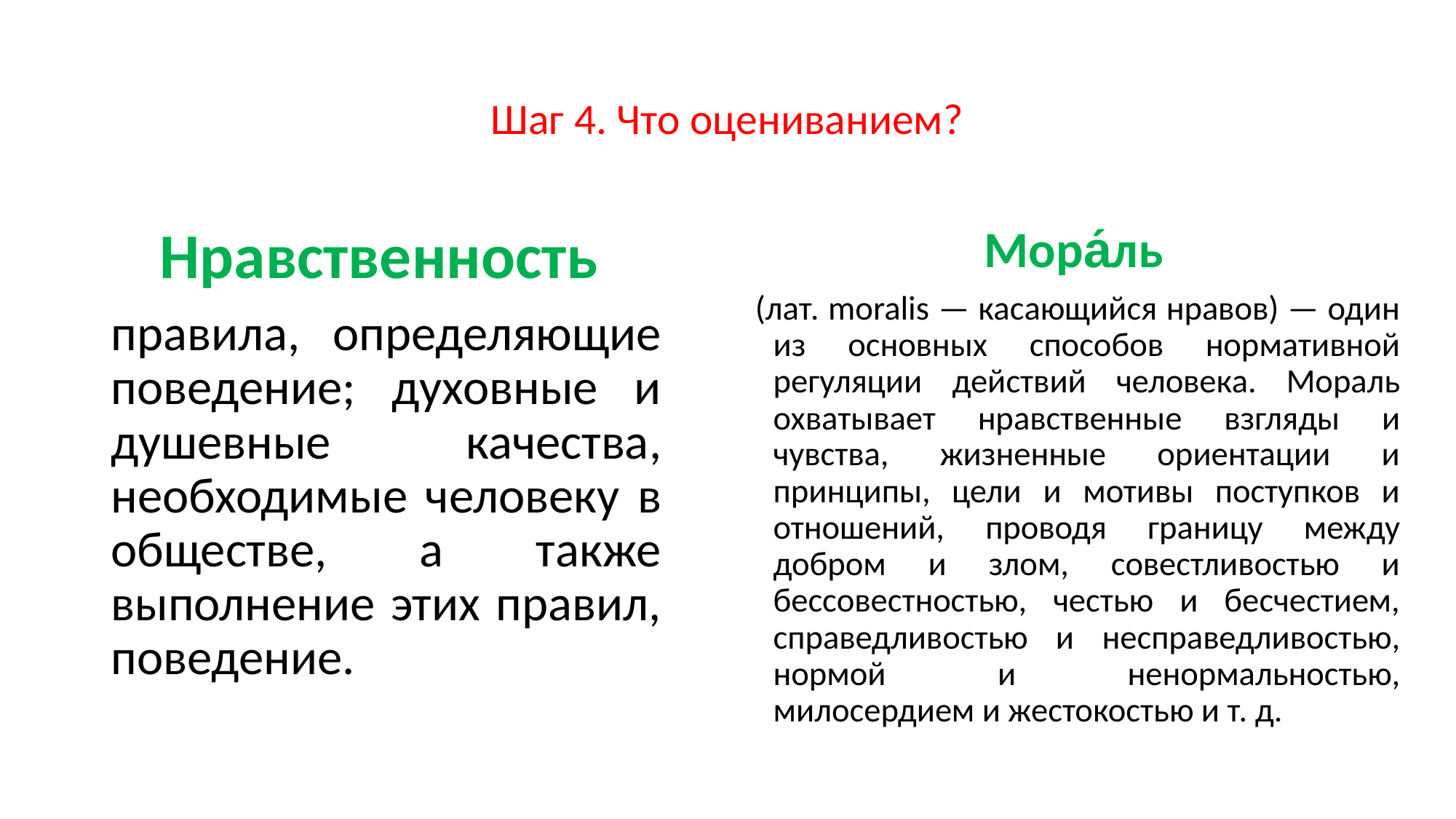

# Шаг 4. Что оцениванием?
Нравственность
правила, определяющие поведение; духовные и душевные качества, необходимые человеку в обществе, а также выполнение этих правил, поведение.

Мора́ль
 (лат. moralis — касающийся нравов) — один из основных способов нормативной регуляции действий человека. Мораль охватывает нравственные взгляды и чувства, жизненные ориентации и принципы, цели и мотивы поступков и отношений, проводя границу между добром и злом, совестливостью и бессовестностью, честью и бесчестием, справедливостью и несправедливостью, нормой и ненормальностью, милосердием и жестокостью и т. д.